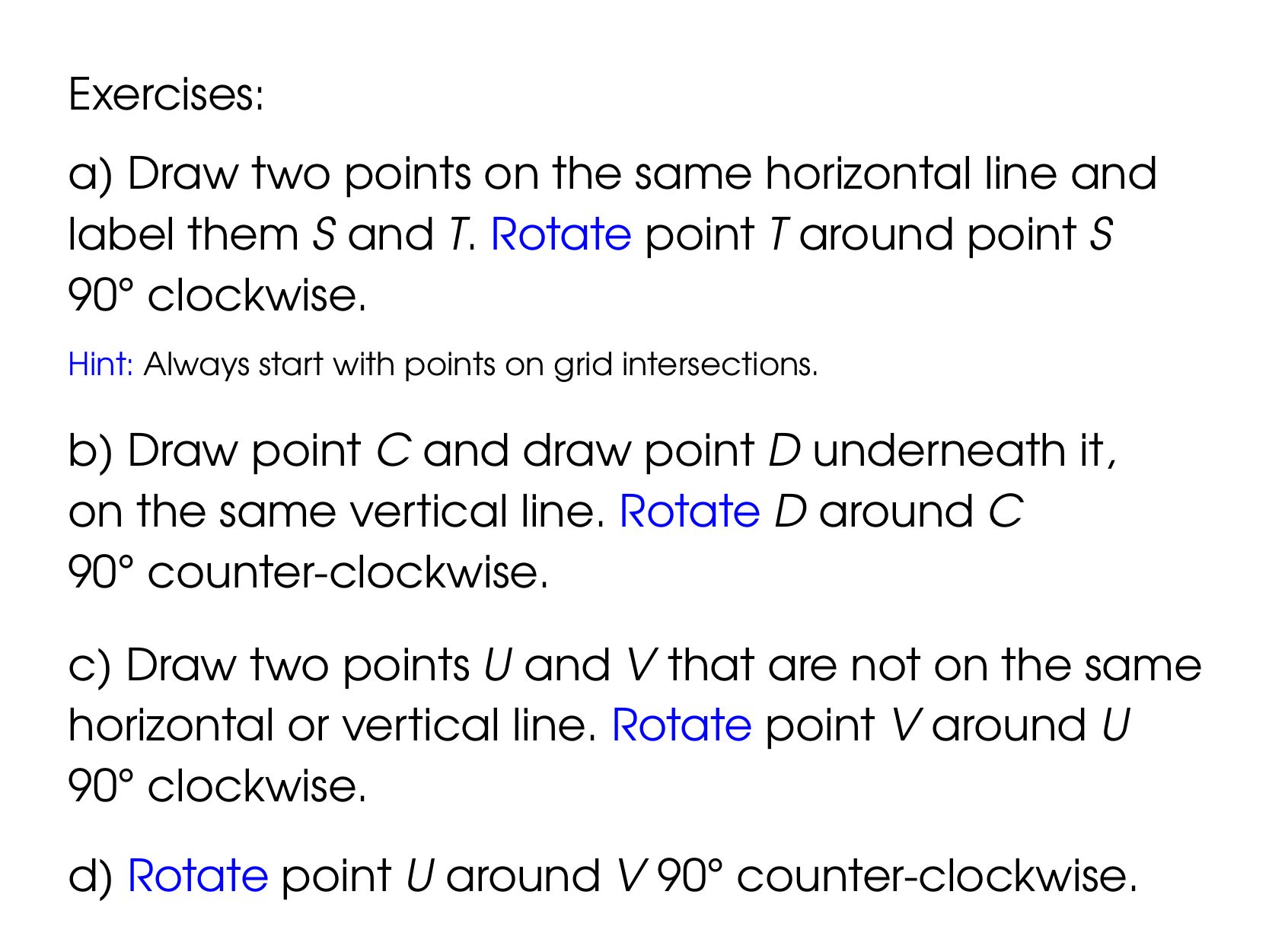

Exercises:
a) Draw two points on the same horizontal line and label them S and T. Rotate point T around point S 90° clockwise.
Hint: Always start with points on grid intersections.
b) Draw point C and draw point D underneath it, on the same vertical line. Rotate D around C
90° counter-clockwise.
c) Draw two points U and V that are not on the same horizontal or vertical line. Rotate point V around U
90° clockwise.
d) Rotate point U around V 90° counter-clockwise.